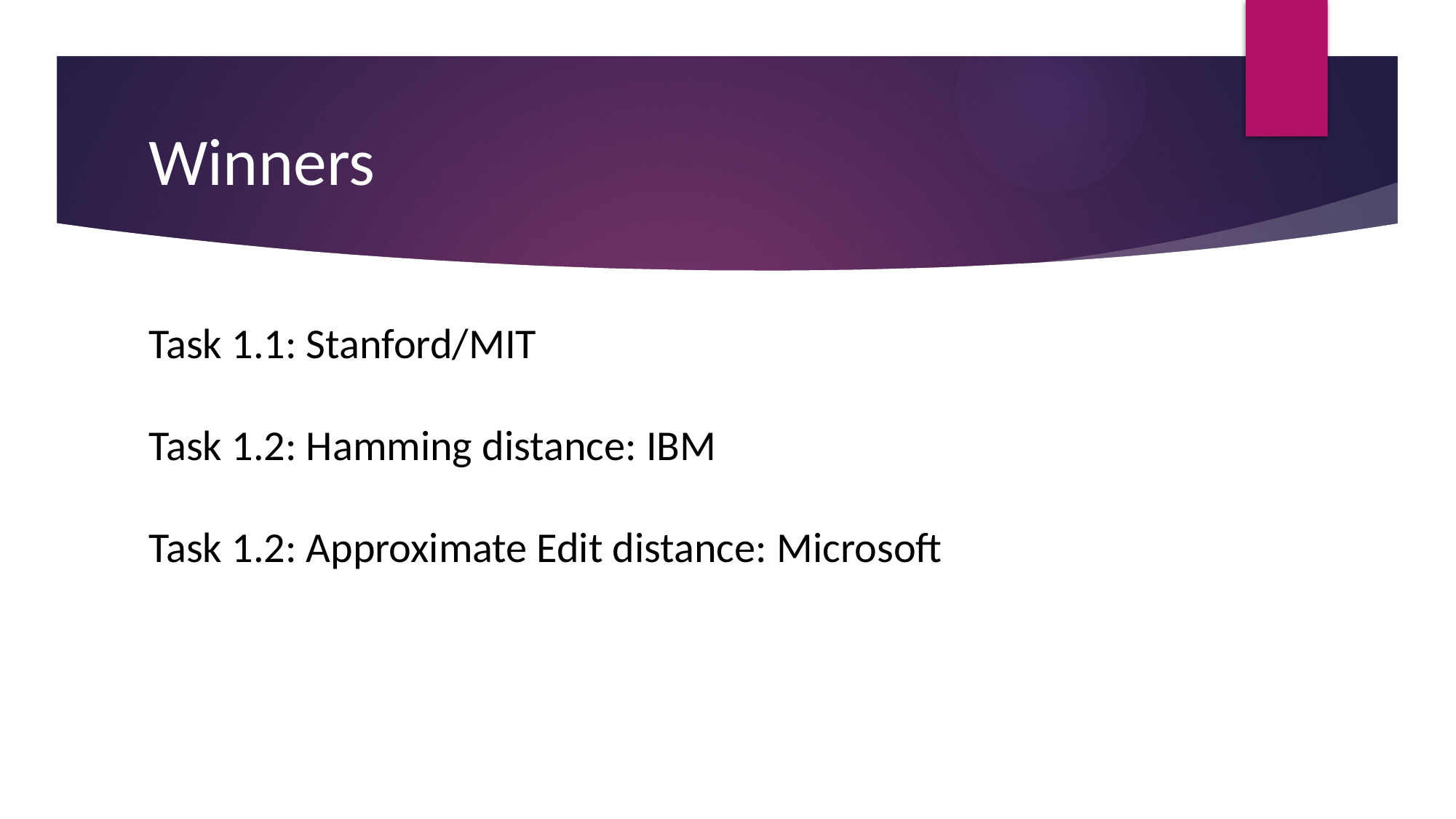

# Winners
Task 1.1: Stanford/MIT

Task 1.2: Hamming distance: IBM

Task 1.2: Approximate Edit distance: Microsoft